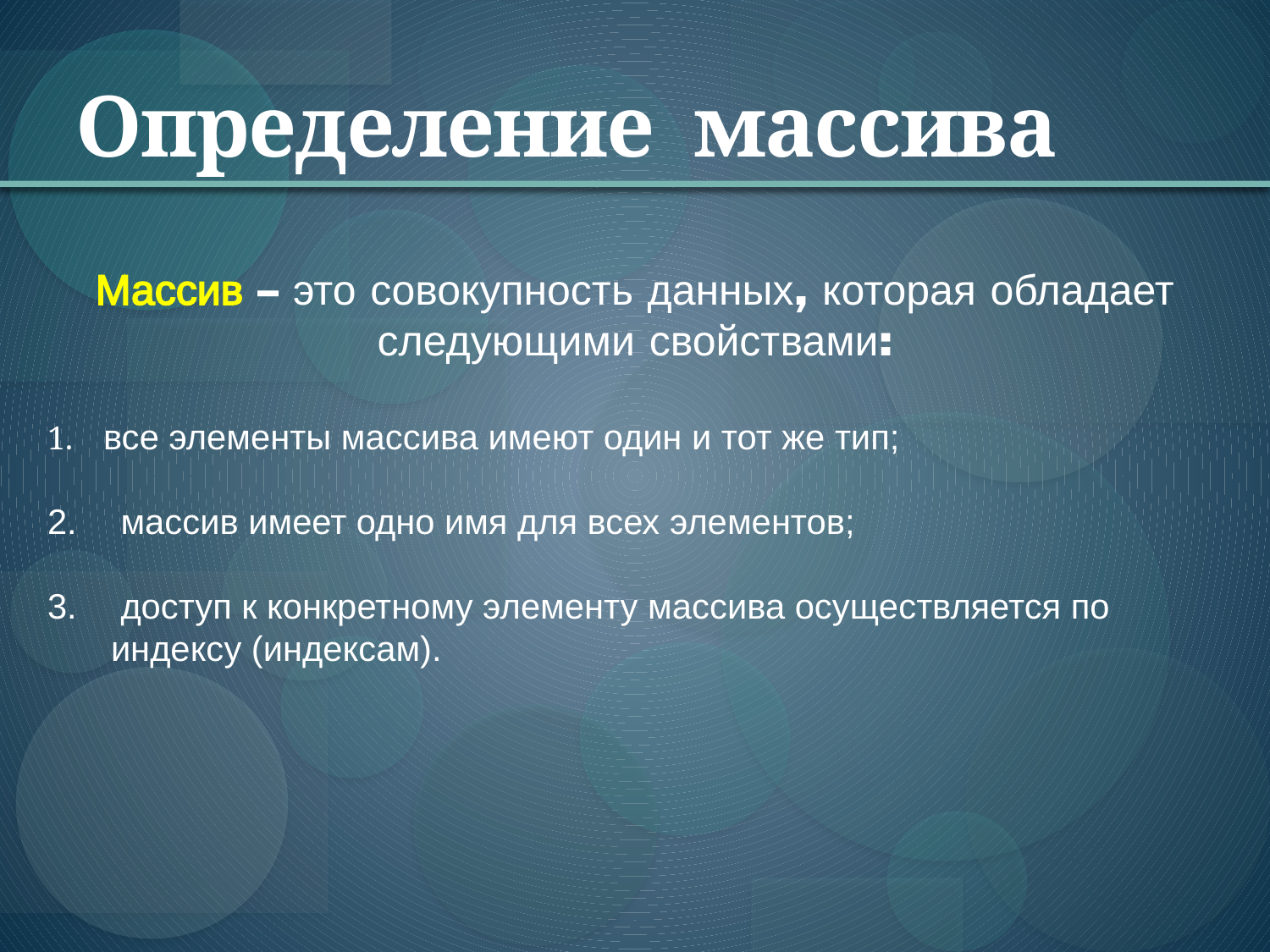

# Определение  массива
Массив – это совокупность данных, которая обладает следующими свойствами:

 все элементы массива имеют один и тот же тип;

 массив имеет одно имя для всех элементов;

 доступ к конкретному элементу массива осуществляется по индексу (индексам).